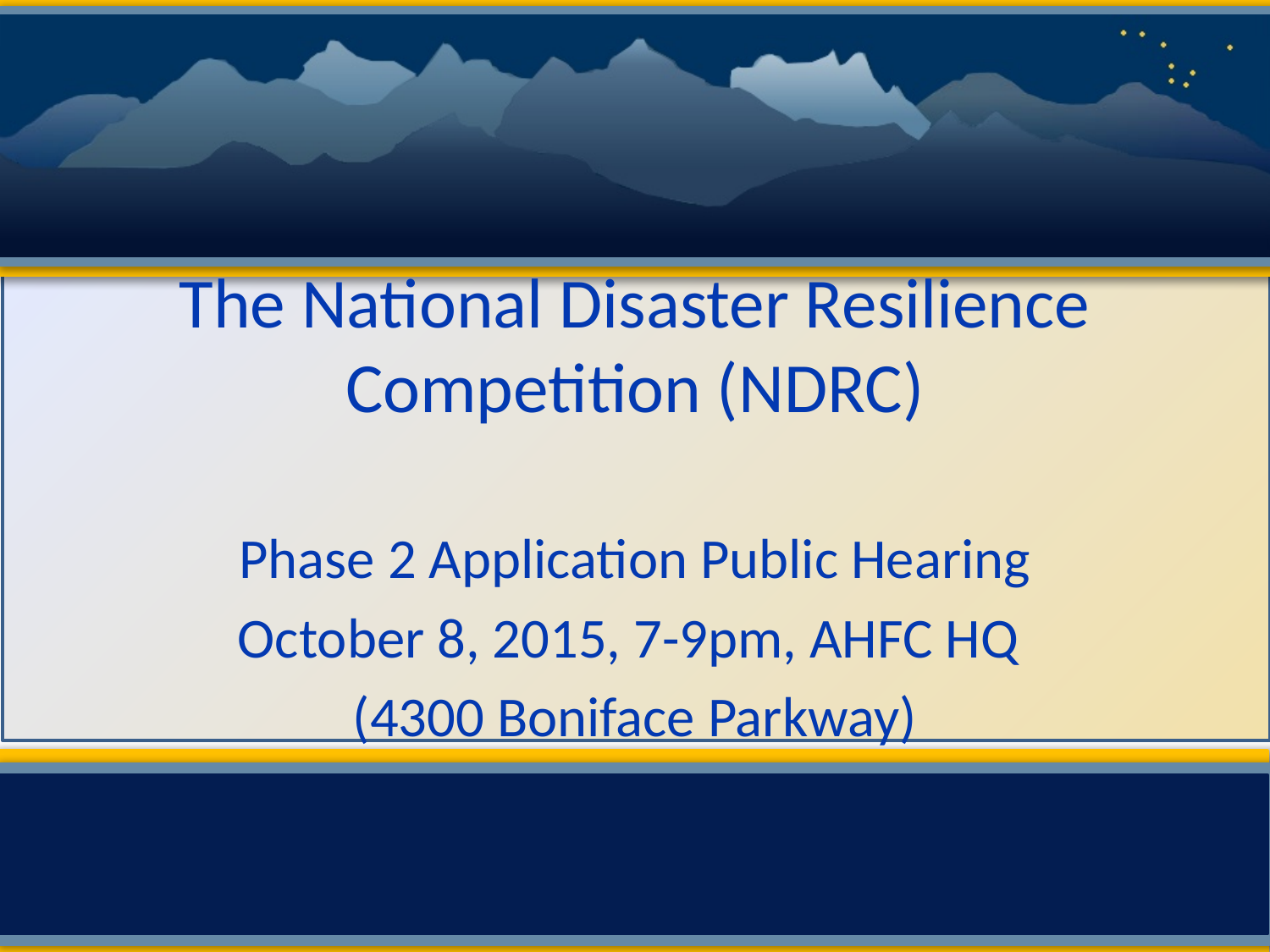

The National Disaster Resilience Competition (NDRC)
Phase 2 Application Public Hearing
October 8, 2015, 7-9pm, AHFC HQ
(4300 Boniface Parkway)